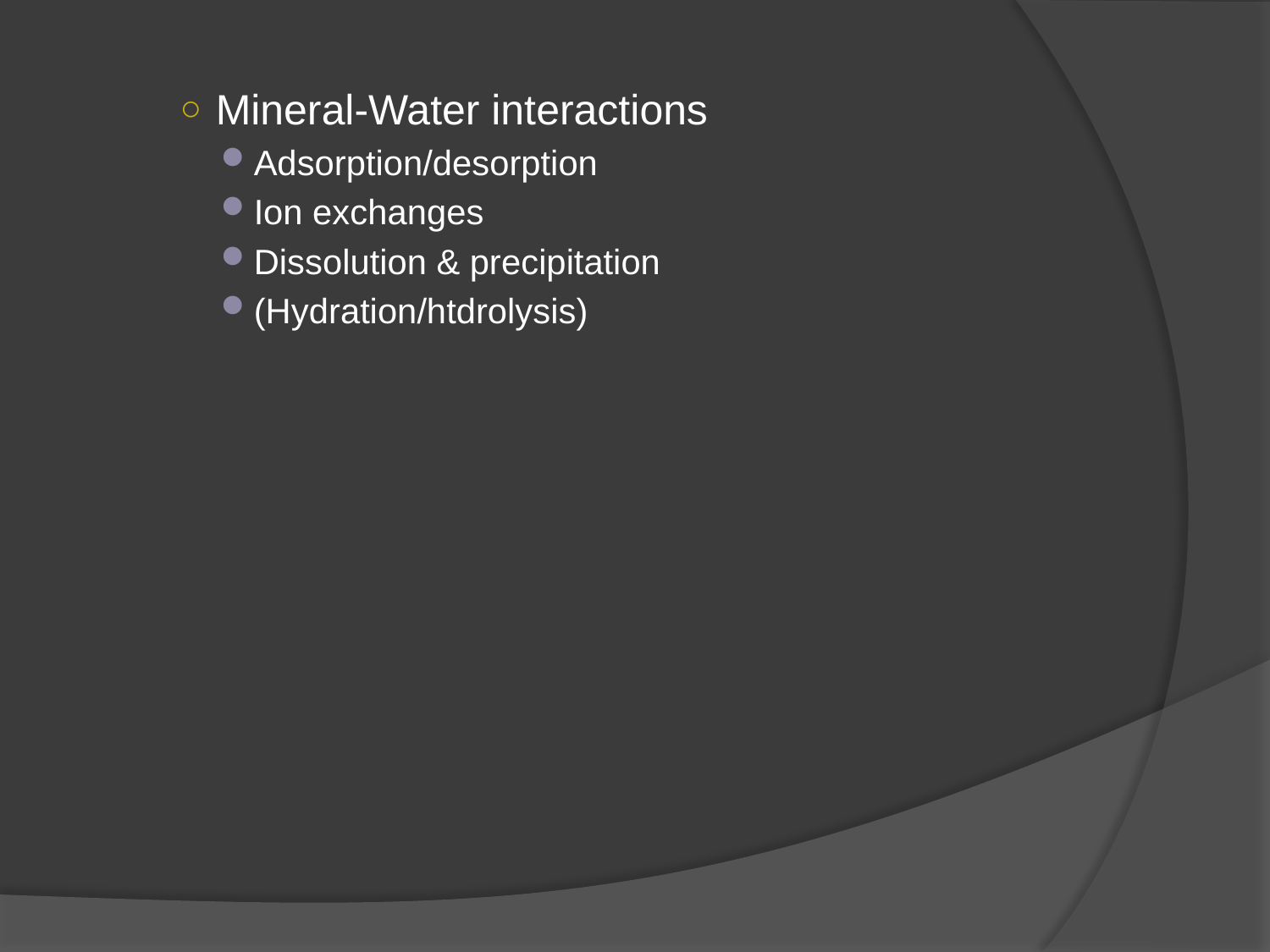

Mineral-Water interactions
Adsorption/desorption
Ion exchanges
Dissolution & precipitation
(Hydration/htdrolysis)